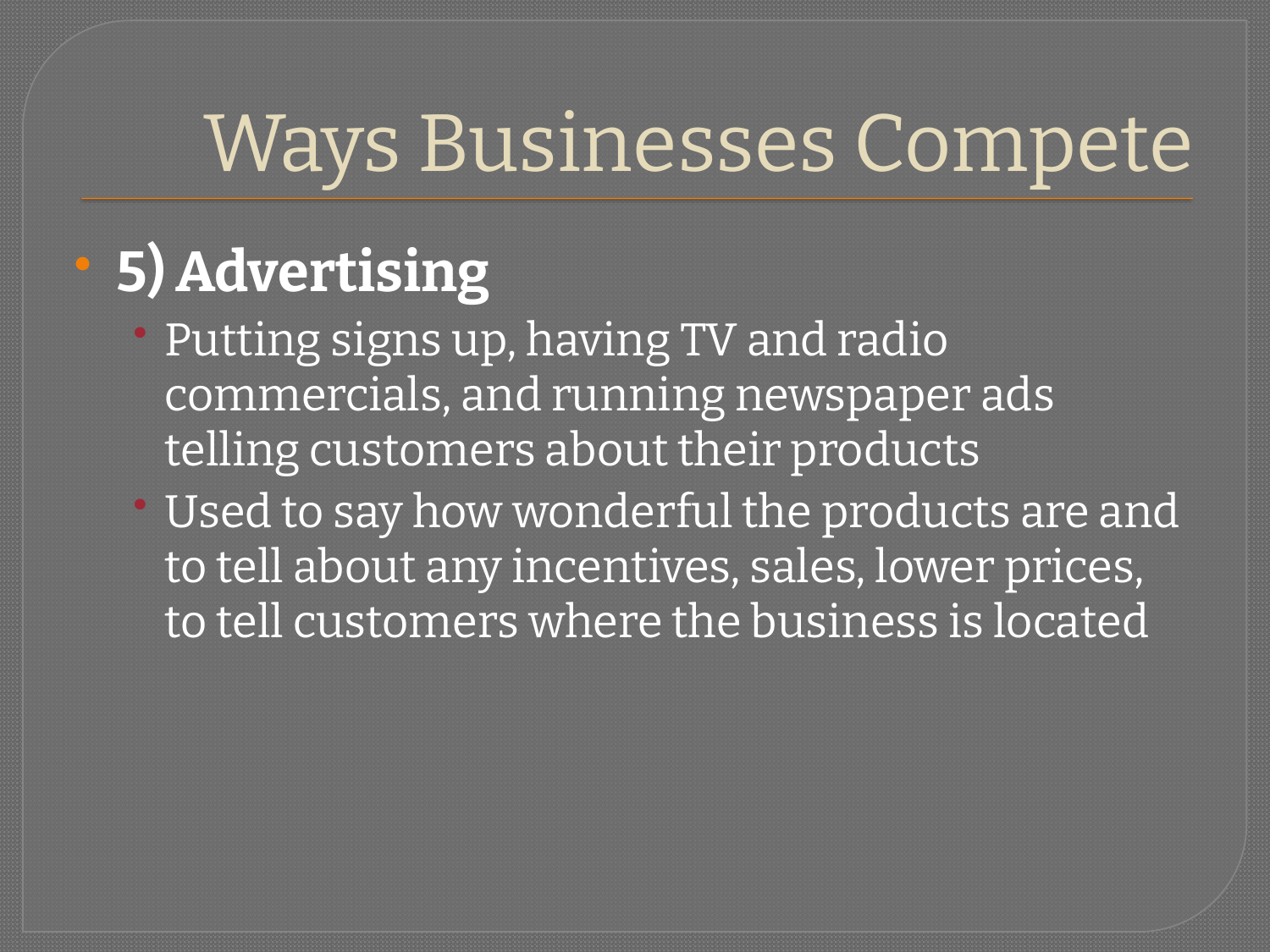

# Ways Businesses Compete
5) Advertising
Putting signs up, having TV and radio commercials, and running newspaper ads telling customers about their products
Used to say how wonderful the products are and to tell about any incentives, sales, lower prices, to tell customers where the business is located